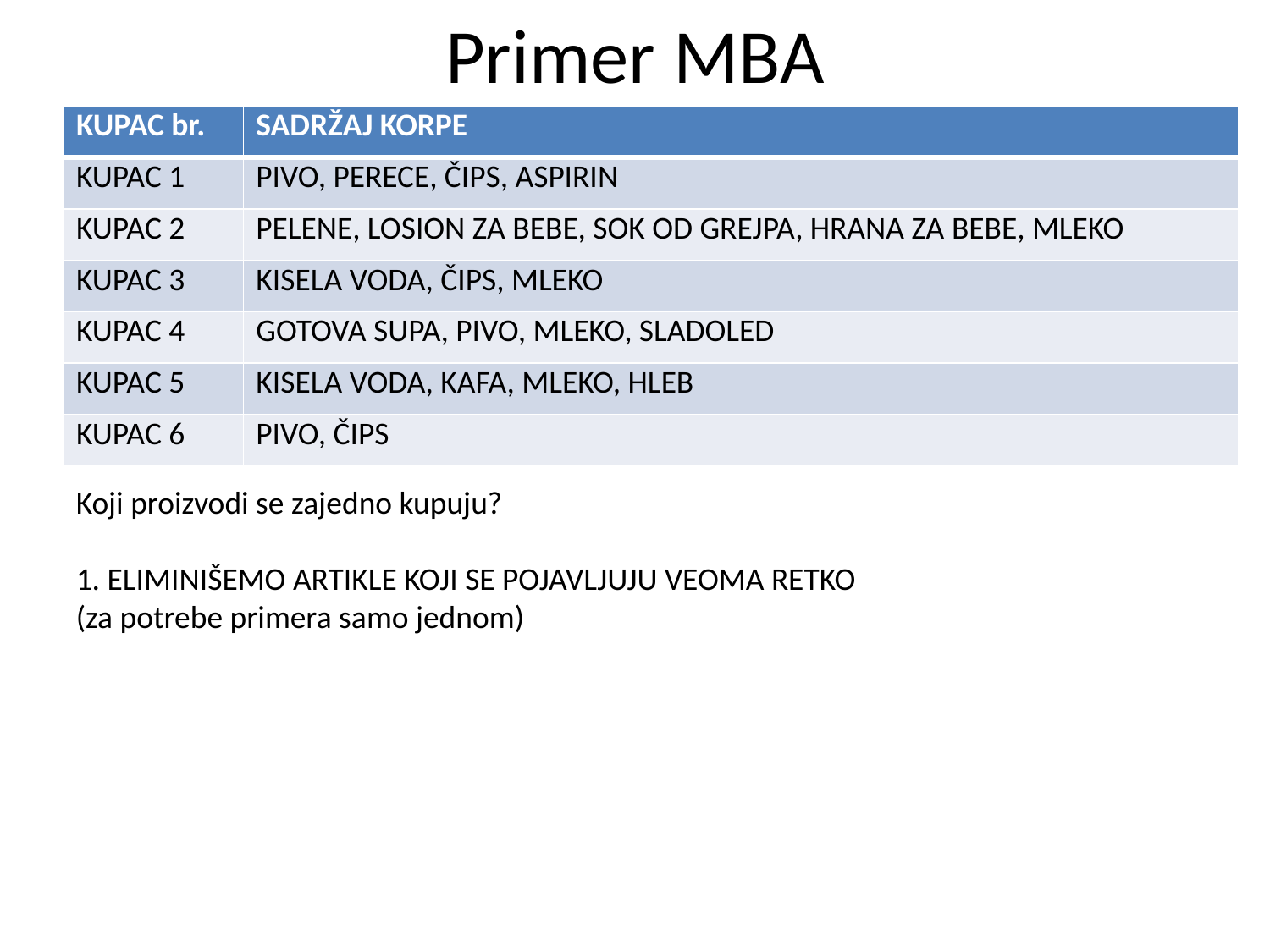

# Primer MBA
| KUPAC br. | SADRŽAJ KORPE |
| --- | --- |
| KUPAC 1 | PIVO, PERECE, ČIPS, ASPIRIN |
| KUPAC 2 | PELENE, LOSION ZA BEBE, SOK OD GREJPA, HRANA ZA BEBE, MLEKO |
| KUPAC 3 | KISELA VODA, ČIPS, MLEKO |
| KUPAC 4 | GOTOVA SUPA, PIVO, MLEKO, SLADOLED |
| KUPAC 5 | KISELA VODA, KAFA, MLEKO, HLEB |
| KUPAC 6 | PIVO, ČIPS |
Koji proizvodi se zajedno kupuju?

1. ELIMINIŠEMO ARTIKLE KOJI SE POJAVLJUJU VEOMA RETKO (za potrebe primera samo jednom)